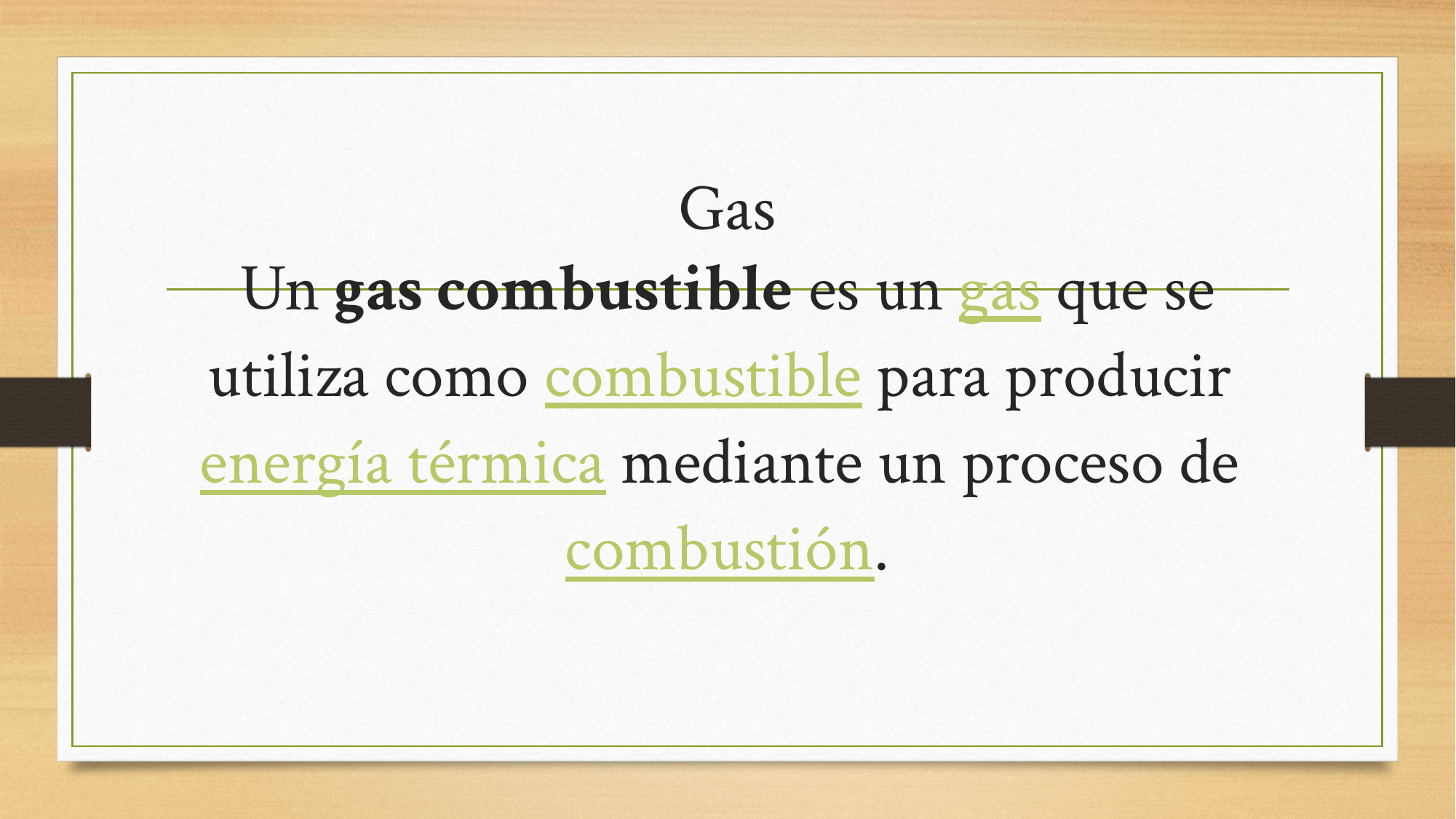

# Gas Un gas combustible es un gas que se utiliza como combustible para producir energía térmica mediante un proceso de combustión.